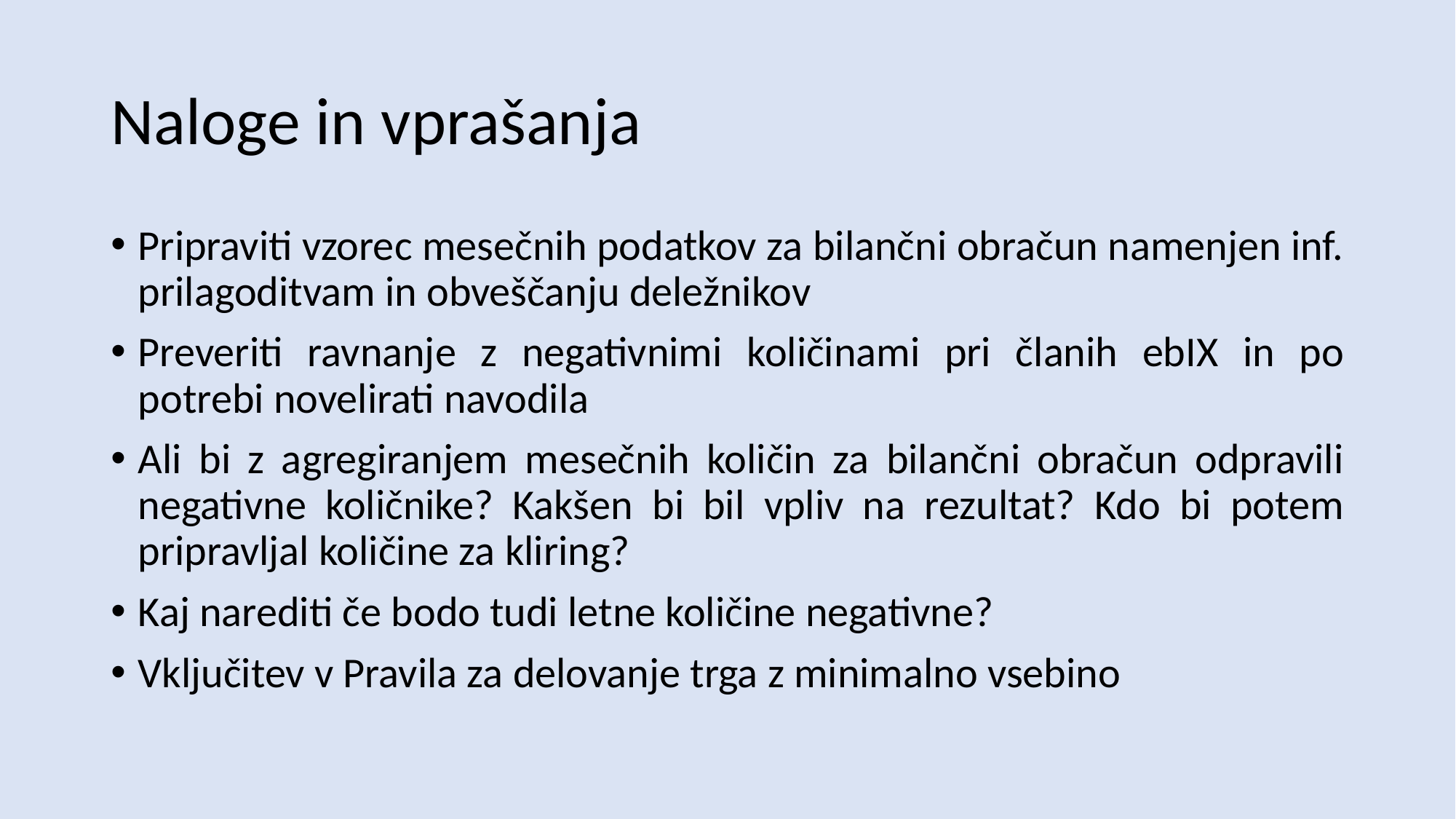

# Naloge in vprašanja
Pripraviti vzorec mesečnih podatkov za bilančni obračun namenjen inf. prilagoditvam in obveščanju deležnikov
Preveriti ravnanje z negativnimi količinami pri članih ebIX in po potrebi novelirati navodila
Ali bi z agregiranjem mesečnih količin za bilančni obračun odpravili negativne količnike? Kakšen bi bil vpliv na rezultat? Kdo bi potem pripravljal količine za kliring?
Kaj narediti če bodo tudi letne količine negativne?
Vključitev v Pravila za delovanje trga z minimalno vsebino